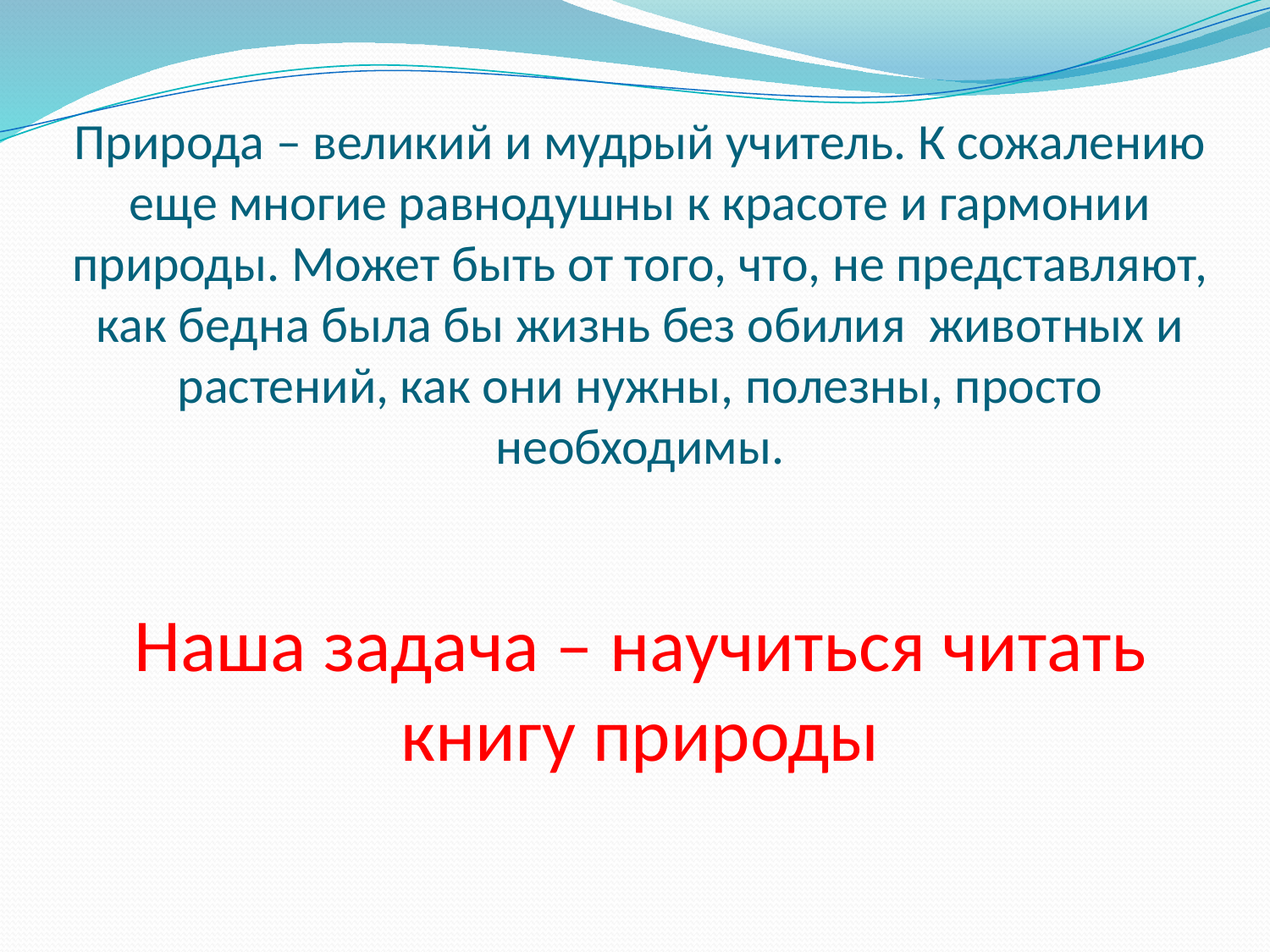

# Природа – великий и мудрый учитель. К сожалению еще многие равнодушны к красоте и гармонии природы. Может быть от того, что, не представляют, как бедна была бы жизнь без обилия  животных и растений, как они нужны, полезны, просто необходимы. Наша задача – научиться читать книгу природы